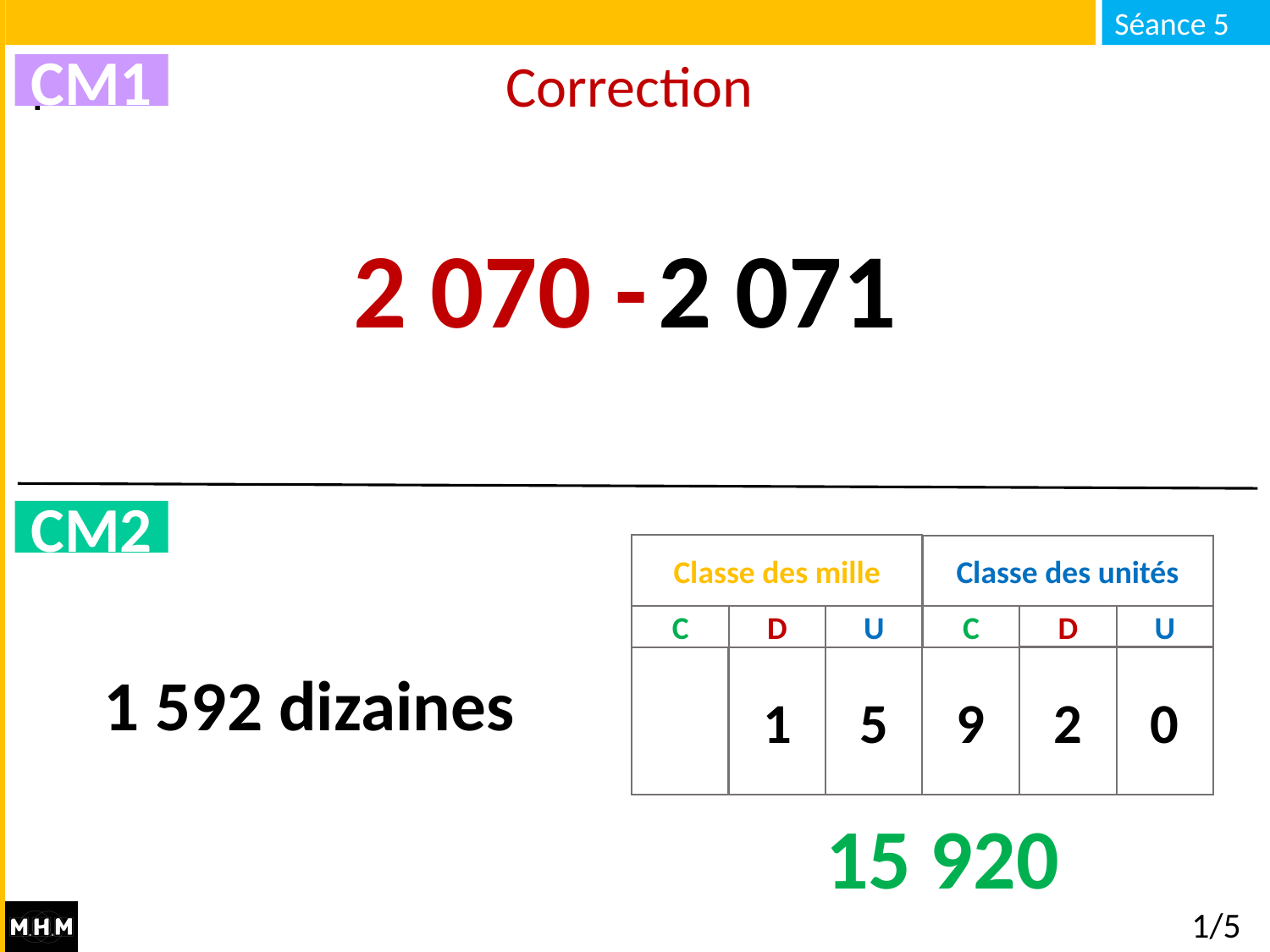

# Correction
CM1
2 070 -
2 071
CM2
Classe des mille
Classe des unités
D
U
D
U
C
C
2
0
1
5
9

1 592 dizaines
15 920
1/5